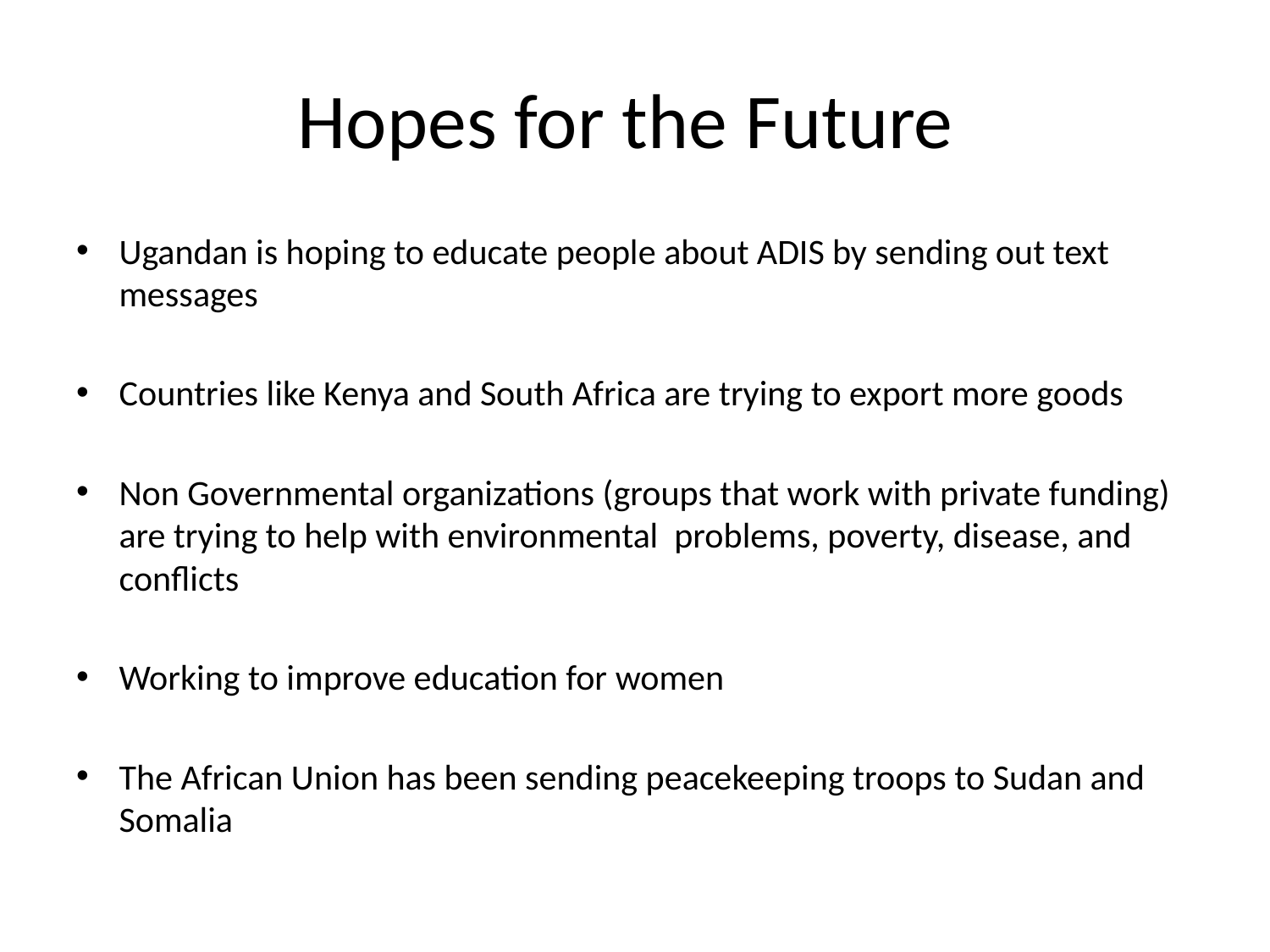

# Hopes for the Future
Ugandan is hoping to educate people about ADIS by sending out text messages

Countries like Kenya and South Africa are trying to export more goods

Non Governmental organizations (groups that work with private funding) are trying to help with environmental  problems, poverty, disease, and conflicts

Working to improve education for women

The African Union has been sending peacekeeping troops to Sudan and Somalia